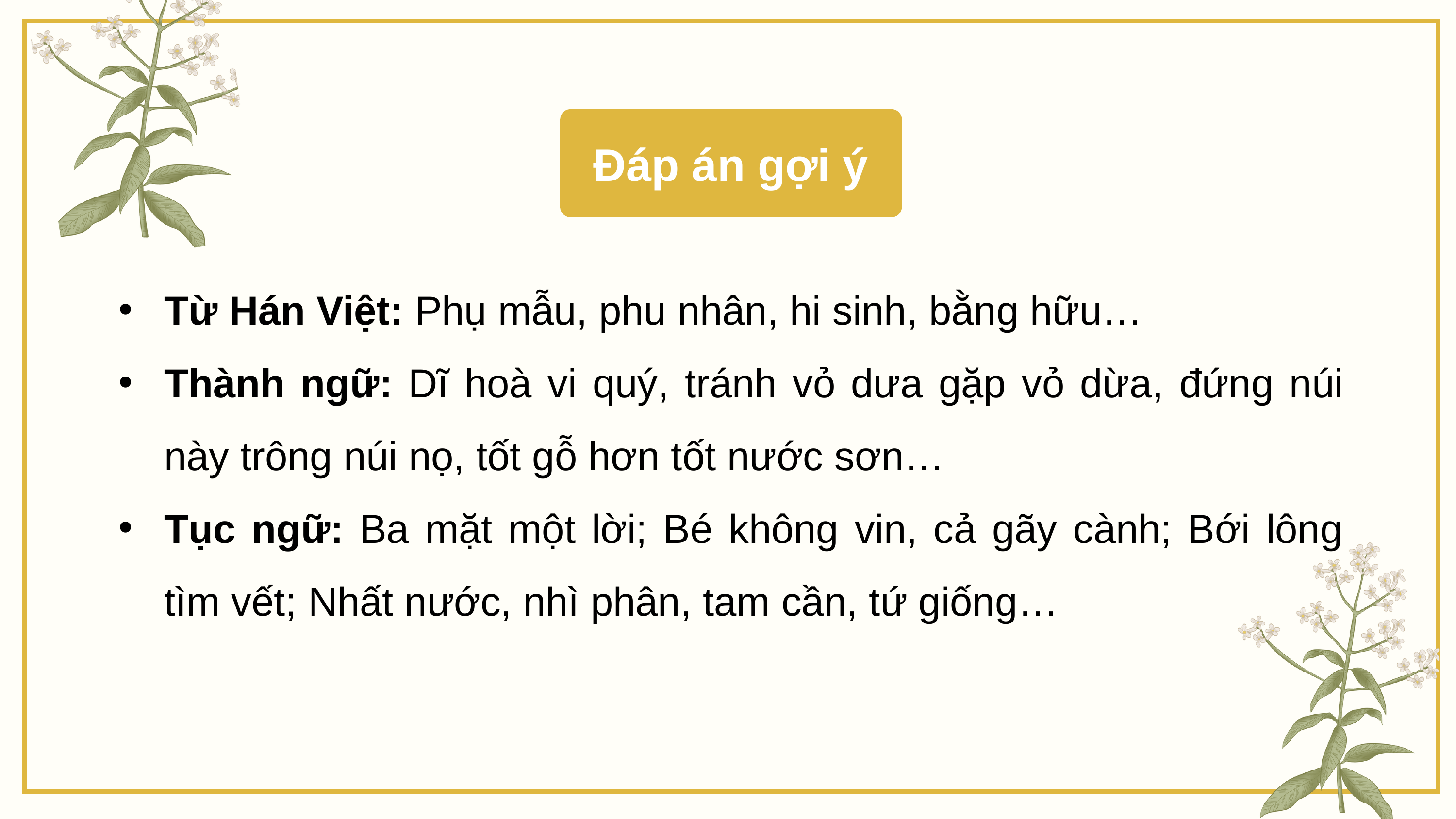

Đáp án gợi ý
Từ Hán Việt: Phụ mẫu, phu nhân, hi sinh, bằng hữu…
Thành ngữ: Dĩ hoà vi quý, tránh vỏ dưa gặp vỏ dừa, đứng núi này trông núi nọ, tốt gỗ hơn tốt nước sơn…
Tục ngữ: Ba mặt một lời; Bé không vin, cả gãy cành; Bới lông tìm vết; Nhất nước, nhì phân, tam cần, tứ giống…